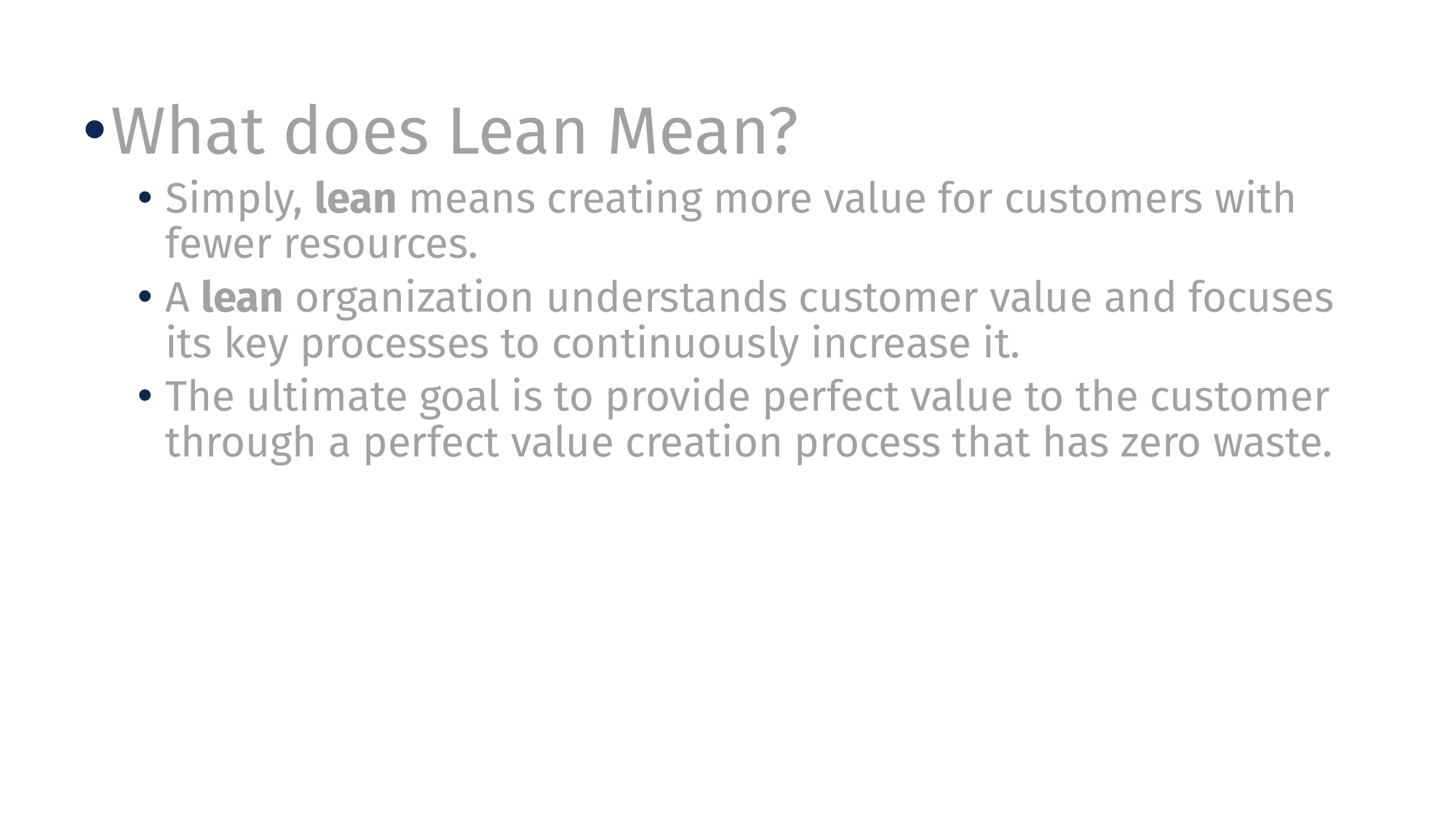

What does Lean Mean?
Simply, lean means creating more value for customers with fewer resources.
A lean organization understands customer value and focuses its key processes to continuously increase it.
The ultimate goal is to provide perfect value to the customer through a perfect value creation process that has zero waste.